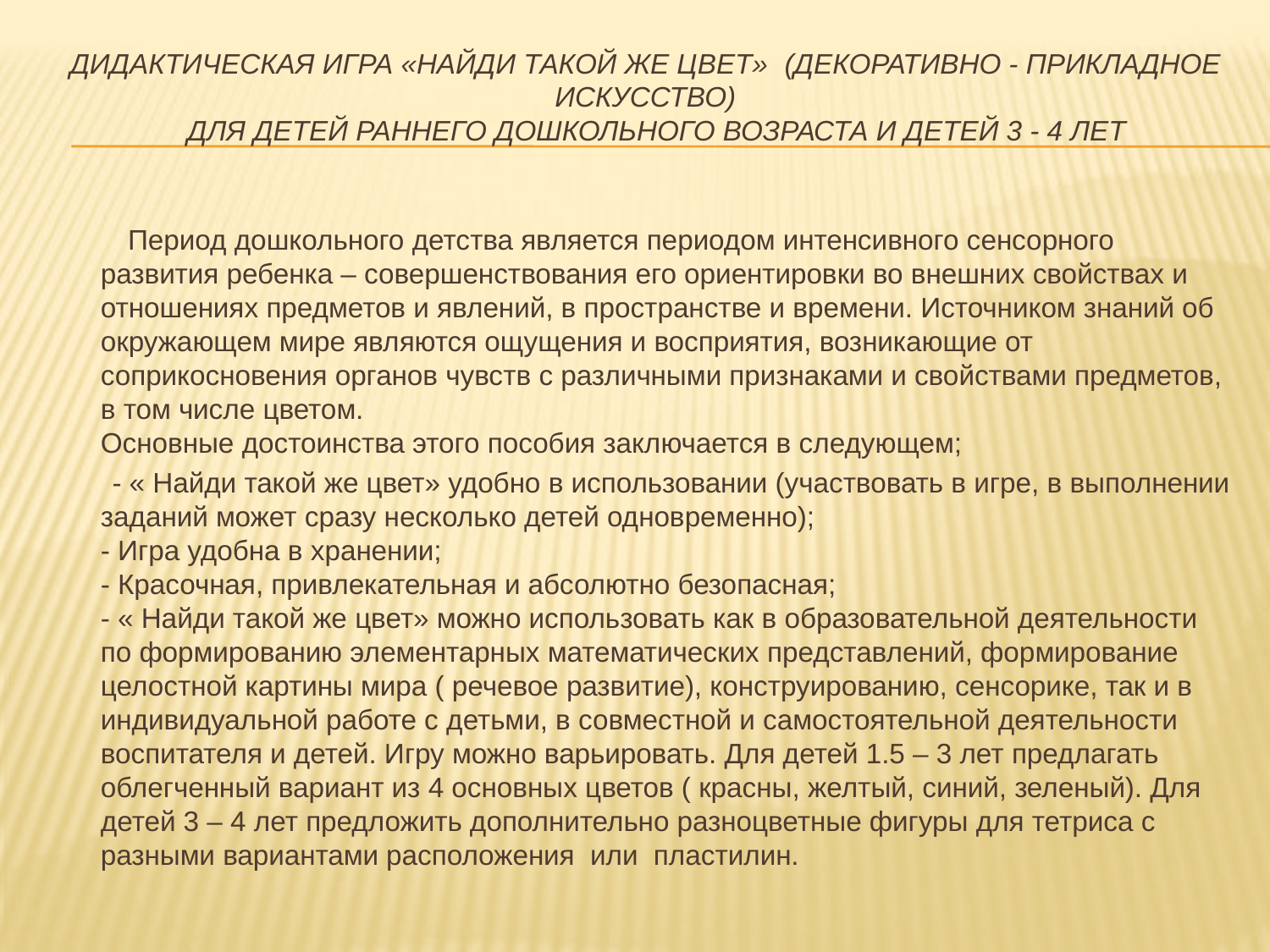

# Дидактическая игра «Найди такой же цвет»  (декоративно - прикладное искусство) Для детей раннего дошкольного возраста и детей 3 - 4 лет

         Период дошкольного детства является периодом интенсивного сенсорного развития ребенка – совершенствования его ориентировки во внешних свойствах и отношениях предметов и явлений, в пространстве и времени. Источником знаний об окружающем мире являются ощущения и восприятия, возникающие от соприкосновения органов чувств с различными признаками и свойствами предметов, в том числе цветом.
Основные достоинства этого пособия заключается в следующем;
       - « Найди такой же цвет» удобно в использовании (участвовать в игре, в выполнении заданий может сразу несколько детей одновременно);
- Игра удобна в хранении;
- Красочная, привлекательная и абсолютно безопасная;
- « Найди такой же цвет» можно использовать как в образовательной деятельности по формированию элементарных математических представлений, формирование целостной картины мира ( речевое развитие), конструированию, сенсорике, так и в индивидуальной работе с детьми, в совместной и самостоятельной деятельности воспитателя и детей. Игру можно варьировать. Для детей 1.5 – 3 лет предлагать облегченный вариант из 4 основных цветов ( красны, желтый, синий, зеленый). Для детей 3 – 4 лет предложить дополнительно разноцветные фигуры для тетриса с разными вариантами расположения  или  пластилин.